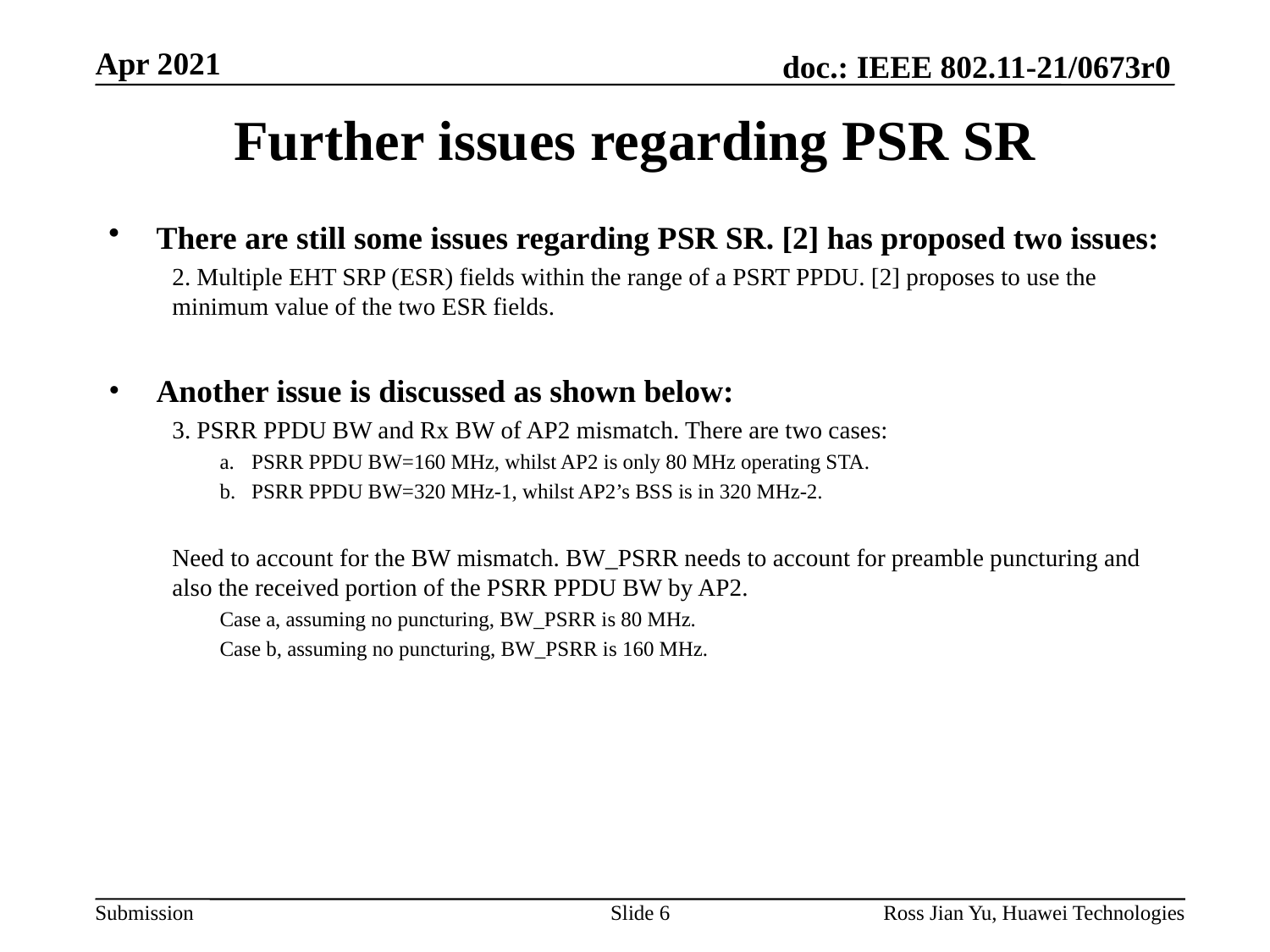

# Further issues regarding PSR SR
There are still some issues regarding PSR SR. [2] has proposed two issues:
2. Multiple EHT SRP (ESR) fields within the range of a PSRT PPDU. [2] proposes to use the minimum value of the two ESR fields.

Another issue is discussed as shown below:
3. PSRR PPDU BW and Rx BW of AP2 mismatch. There are two cases:
PSRR PPDU BW=160 MHz, whilst AP2 is only 80 MHz operating STA.
PSRR PPDU BW=320 MHz-1, whilst AP2’s BSS is in 320 MHz-2.

Need to account for the BW mismatch. BW_PSRR needs to account for preamble puncturing and also the received portion of the PSRR PPDU BW by AP2.
Case a, assuming no puncturing, BW_PSRR is 80 MHz.
Case b, assuming no puncturing, BW_PSRR is 160 MHz.

Slide 6